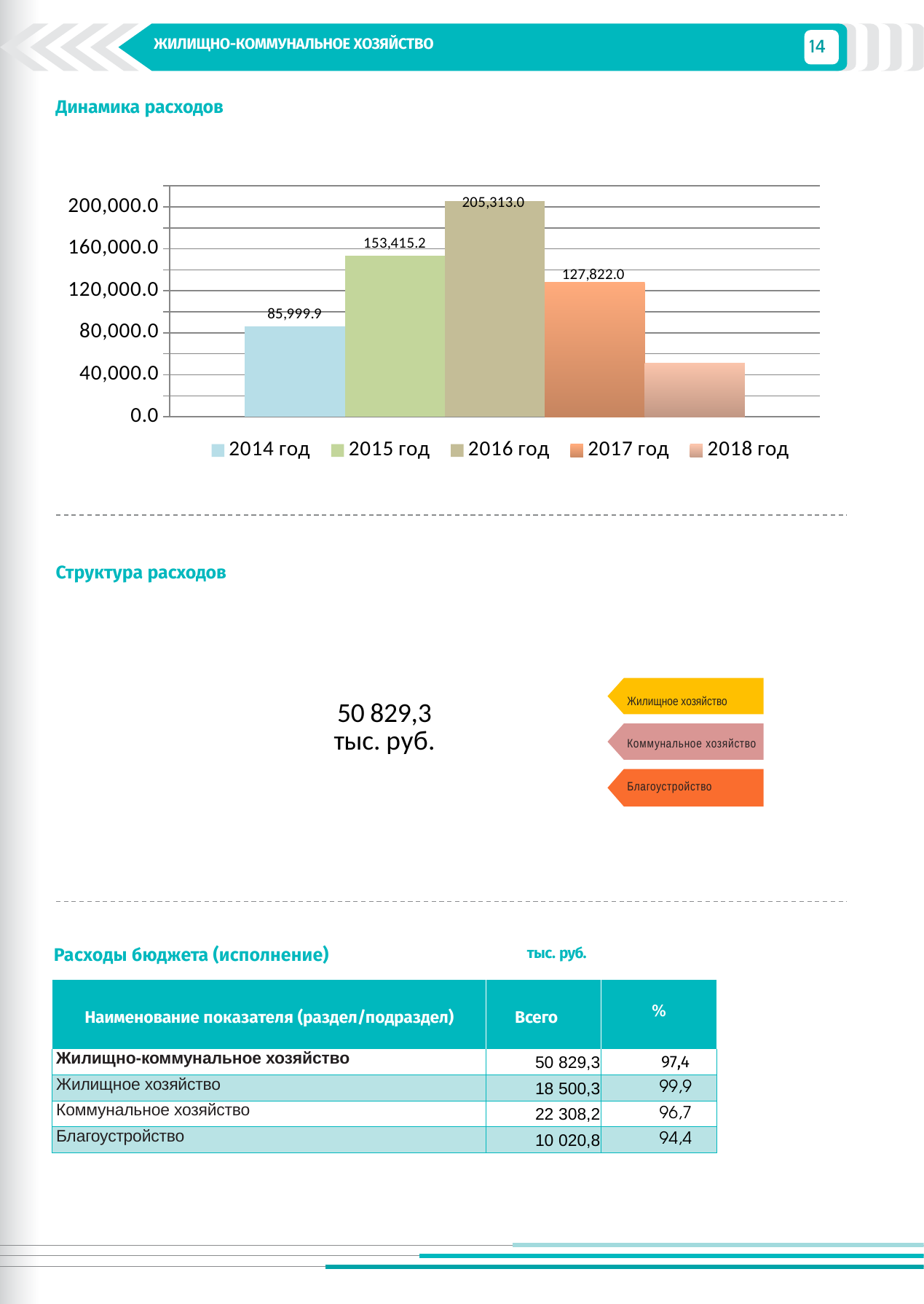

14

ЖИЛИЩНО-КОММУНАЛЬНОЕ ХОЗЯЙСТВО
Динамика расходов

### Chart

| Category | 2014 год | 2015 год | 2016 год | 2017 год | 2018 год |
|---|---|---|---|---|---|
| Обем расходов | 85999.9 | 153415.2 | 205313.0 | 127822.0 | 50829.3 |

### Chart

| Category | Продажи |  |
|---|---|---|
| Жилищное хозяйство | 18500.3 | None |
| Коммунальное хозяйство | 22308.2 | None |
| Благоустройство | 10020.799999999988 | None |

Жилищное хозяйство

Коммунальное хозяйство

Благоустройство

Структура расходов

Расходы бюджета (исполнение)
тыс. руб.
| Наименование показателя (раздел/подраздел) | Всего | % |
| --- | --- | --- |
| Жилищно-коммунальное хозяйство | 50 829,3 | 97,4 |
| Жилищное хозяйство | 18 500,3 | 99,9 |
| Коммунальное хозяйство | 22 308,2 | 96,7 |
| Благоустройство | 10 020,8 | 94,4 |